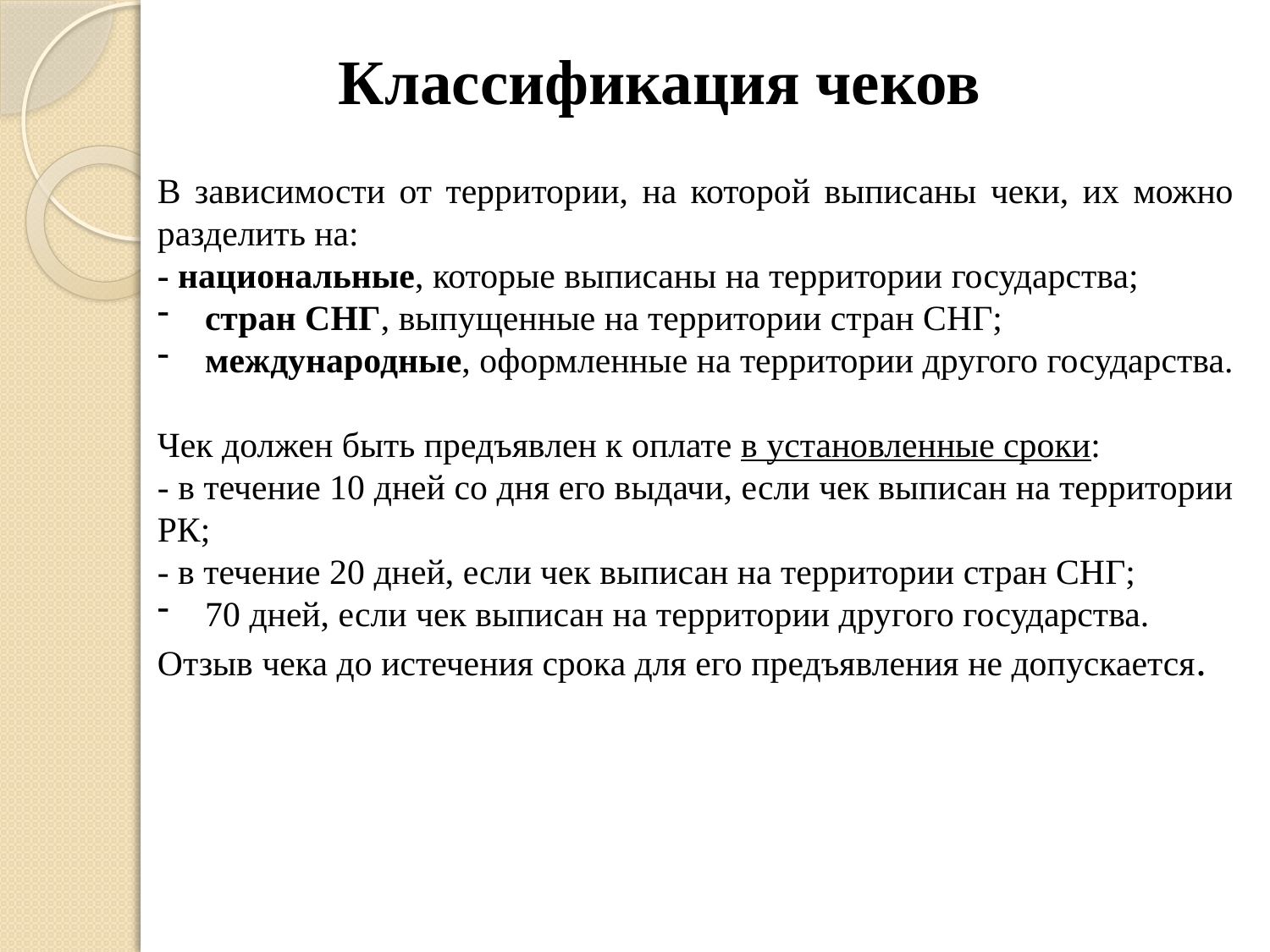

# Классификация чеков
В зависимости от территории, на которой выписаны чеки, их можно разделить на:
- национальные, которые выписаны на территории государства;
стран СНГ, выпущенные на территории стран СНГ;
международные, оформленные на территории другого государства.

Чек должен быть предъявлен к оплате в установленные сроки:
- в течение 10 дней со дня его выдачи, если чек выписан на территории РК;
- в течение 20 дней, если чек выписан на территории стран СНГ;
70 дней, если чек выписан на территории другого государства.
Отзыв чека до истечения срока для его предъявления не допускается.